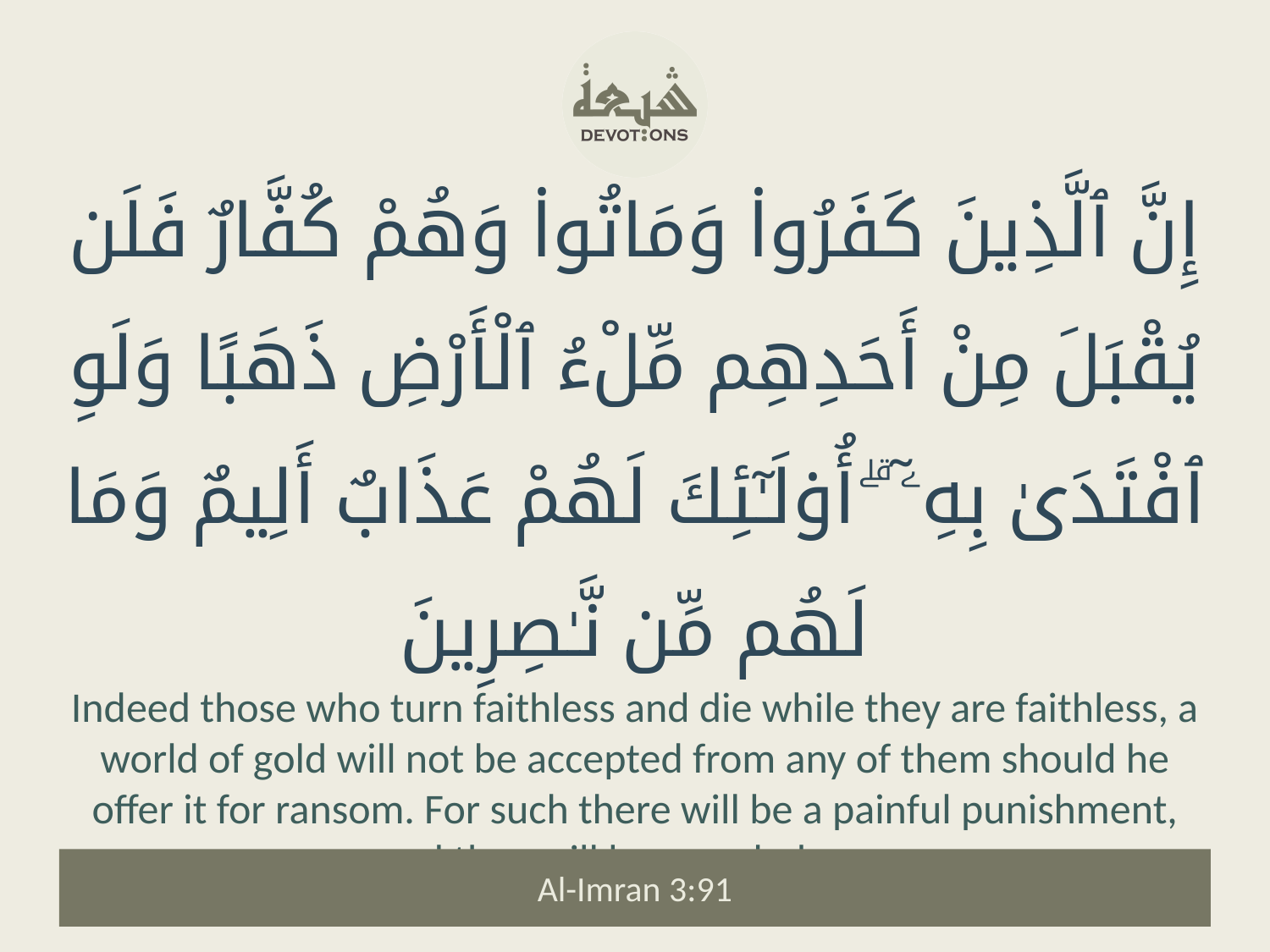

إِنَّ ٱلَّذِينَ كَفَرُوا۟ وَمَاتُوا۟ وَهُمْ كُفَّارٌ فَلَن يُقْبَلَ مِنْ أَحَدِهِم مِّلْءُ ٱلْأَرْضِ ذَهَبًا وَلَوِ ٱفْتَدَىٰ بِهِۦٓ ۗ أُو۟لَـٰٓئِكَ لَهُمْ عَذَابٌ أَلِيمٌ وَمَا لَهُم مِّن نَّـٰصِرِينَ
Indeed those who turn faithless and die while they are faithless, a world of gold will not be accepted from any of them should he offer it for ransom. For such there will be a painful punishment, and they will have no helpers.
Al-Imran 3:91